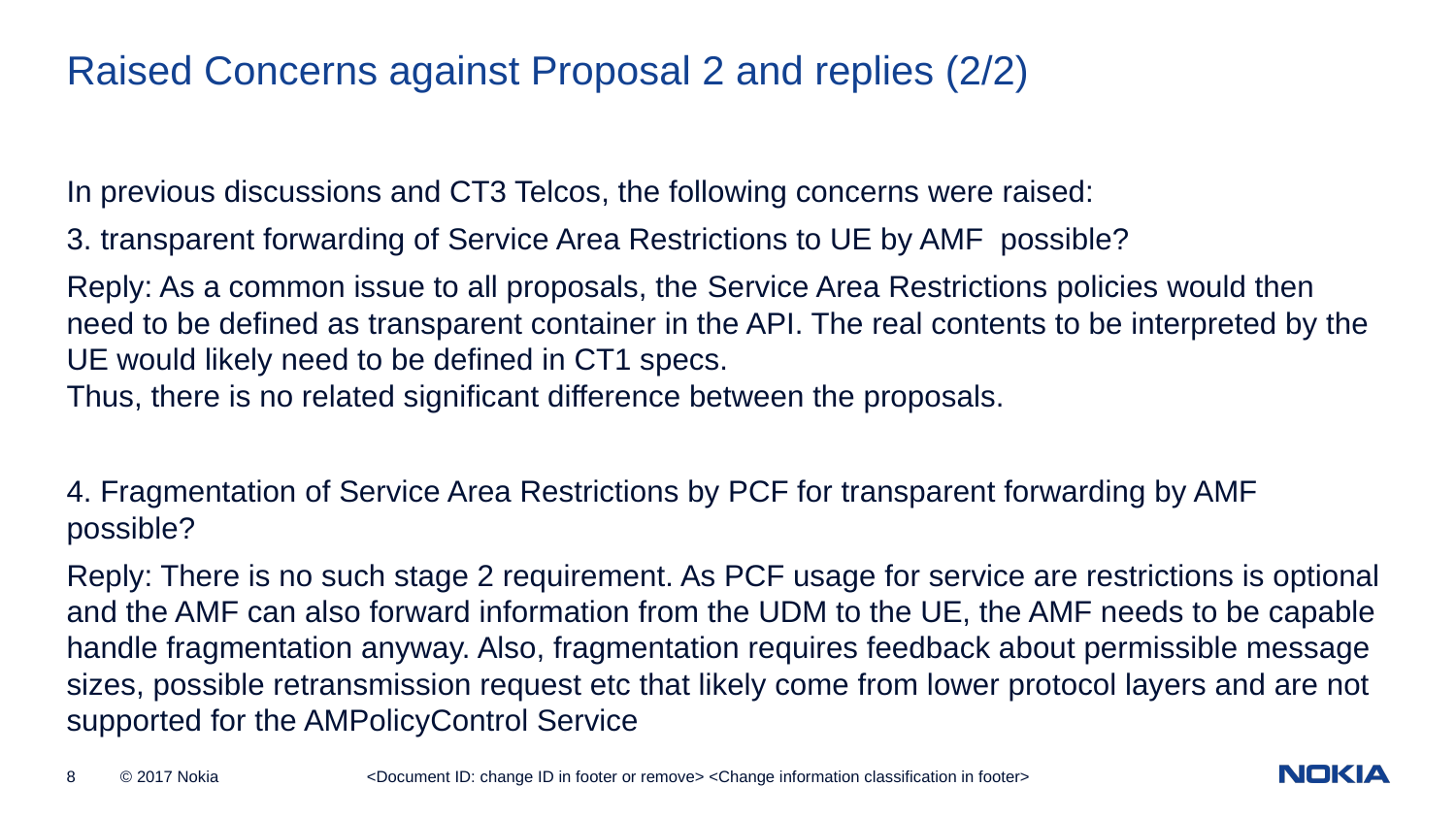

Raised Concerns against Proposal 2 and replies (2/2)
In previous discussions and CT3 Telcos, the following concerns were raised:
3. transparent forwarding of Service Area Restrictions to UE by AMF  possible?
Reply: As a common issue to all proposals, the Service Area Restrictions policies would then need to be defined as transparent container in the API. The real contents to be interpreted by the UE would likely need to be defined in CT1 specs.
Thus, there is no related significant difference between the proposals.

4. Fragmentation of Service Area Restrictions by PCF for transparent forwarding by AMF  possible?
Reply: There is no such stage 2 requirement. As PCF usage for service are restrictions is optional and the AMF can also forward information from the UDM to the UE, the AMF needs to be capable  handle fragmentation anyway. Also, fragmentation requires feedback about permissible message sizes, possible retransmission request etc that likely come from lower protocol layers and are not supported for the AMPolicyControl Service

<Document ID: change ID in footer or remove> <Change information classification in footer>